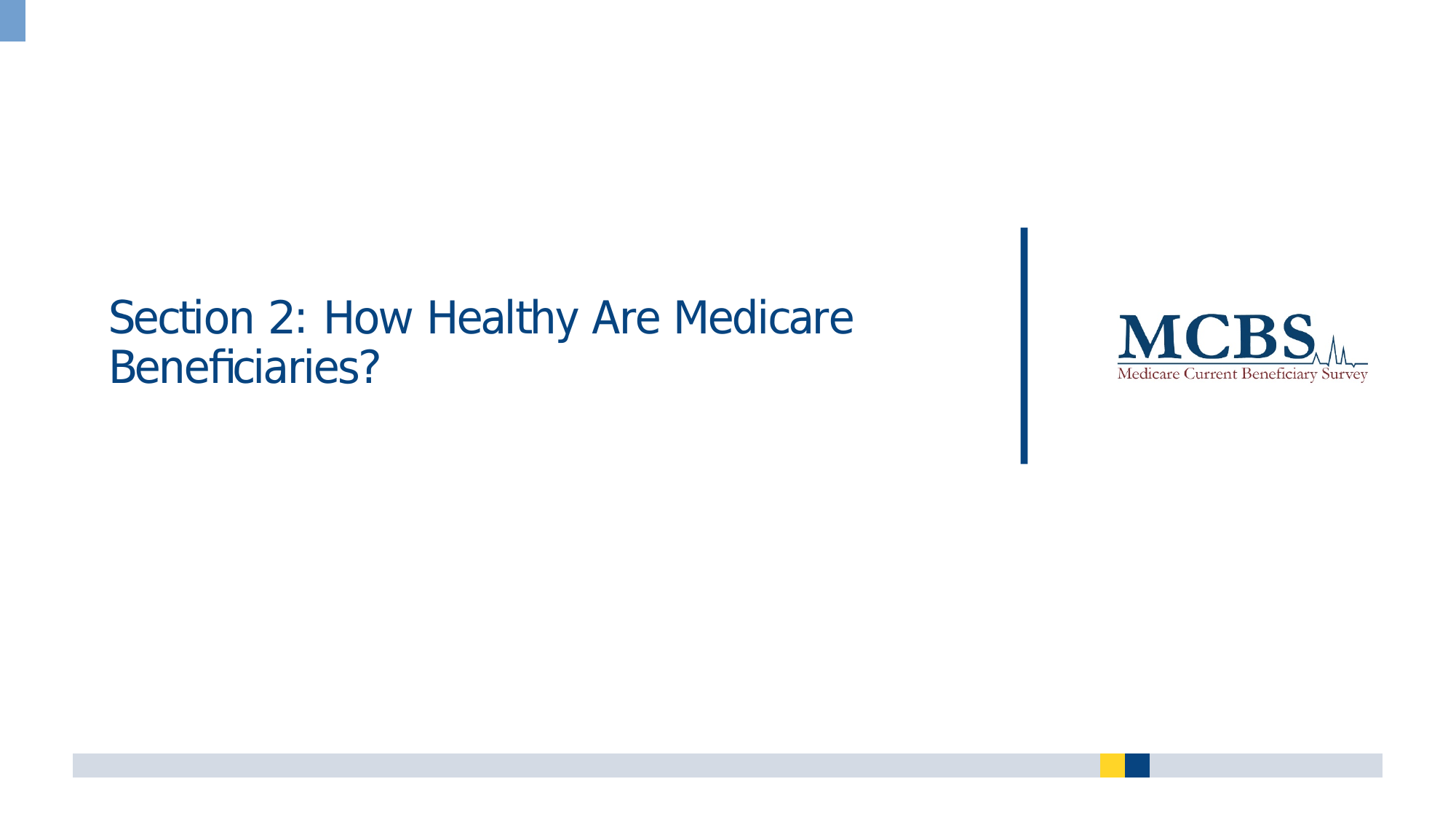

# Section 2: How Healthy Are Medicare Beneficiaries?